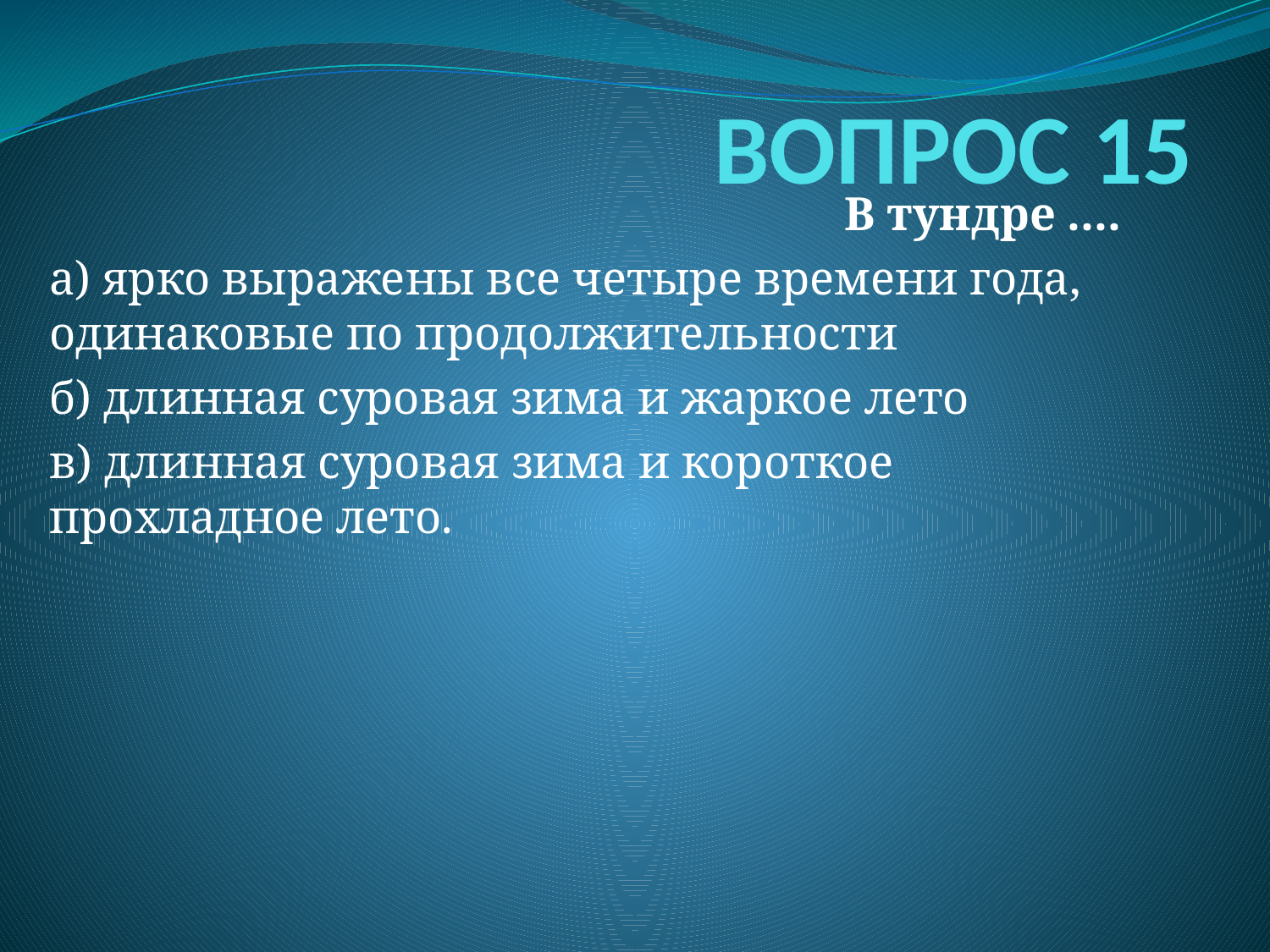

# ВОПРОС 15
В тундре ....
а) ярко выражены все четыре времени года, одинаковые по продолжительности
б) длинная суровая зима и жаркое лето
в) длинная суровая зима и короткое прохладное лето.